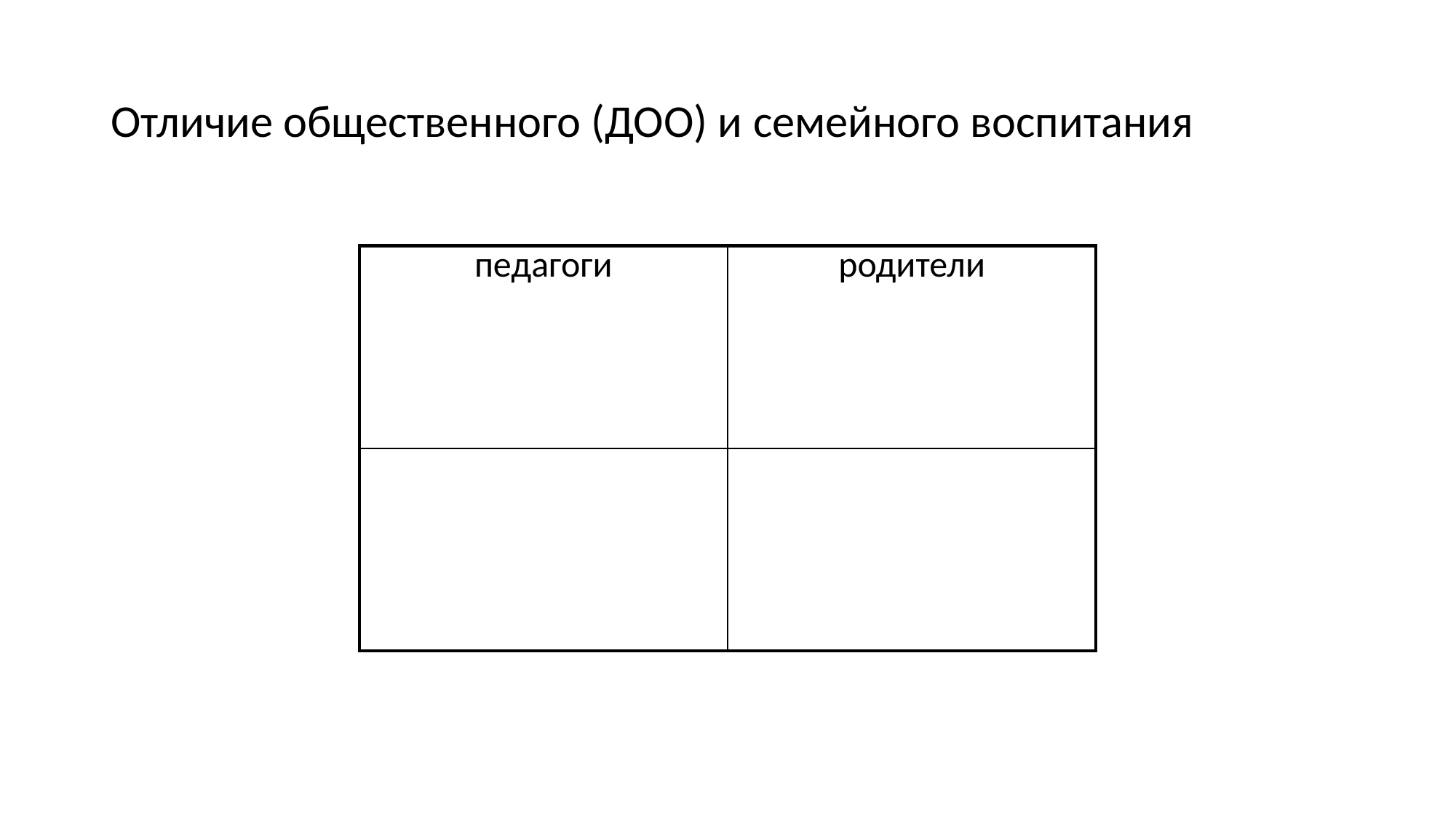

# Отличие общественного (ДОО) и семейного воспитания
| педагоги | родители |
| --- | --- |
|  |  |